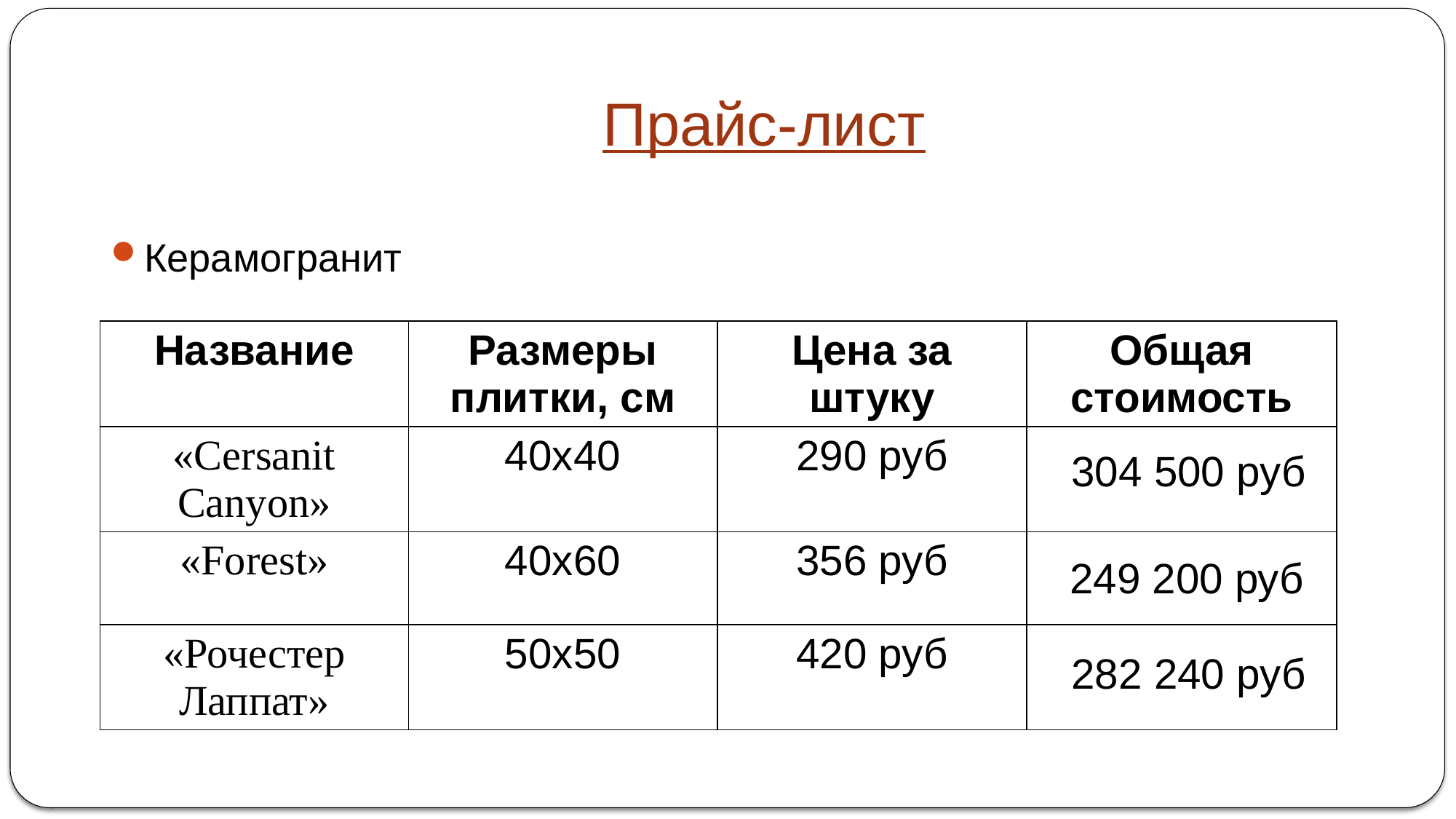

# Прайс-лист
Керамогранит
| Название | Размеры плитки, см | Цена за штуку | Общая стоимость |
| --- | --- | --- | --- |
| «Cersanit Canyon» | 40х40 | 290 руб |  |
| «Forest» | 40х60 | 356 руб |  |
| «Рочестер Лаппат» | 50х50 | 420 руб |  |
304 500 руб
249 200 руб
282 240 руб